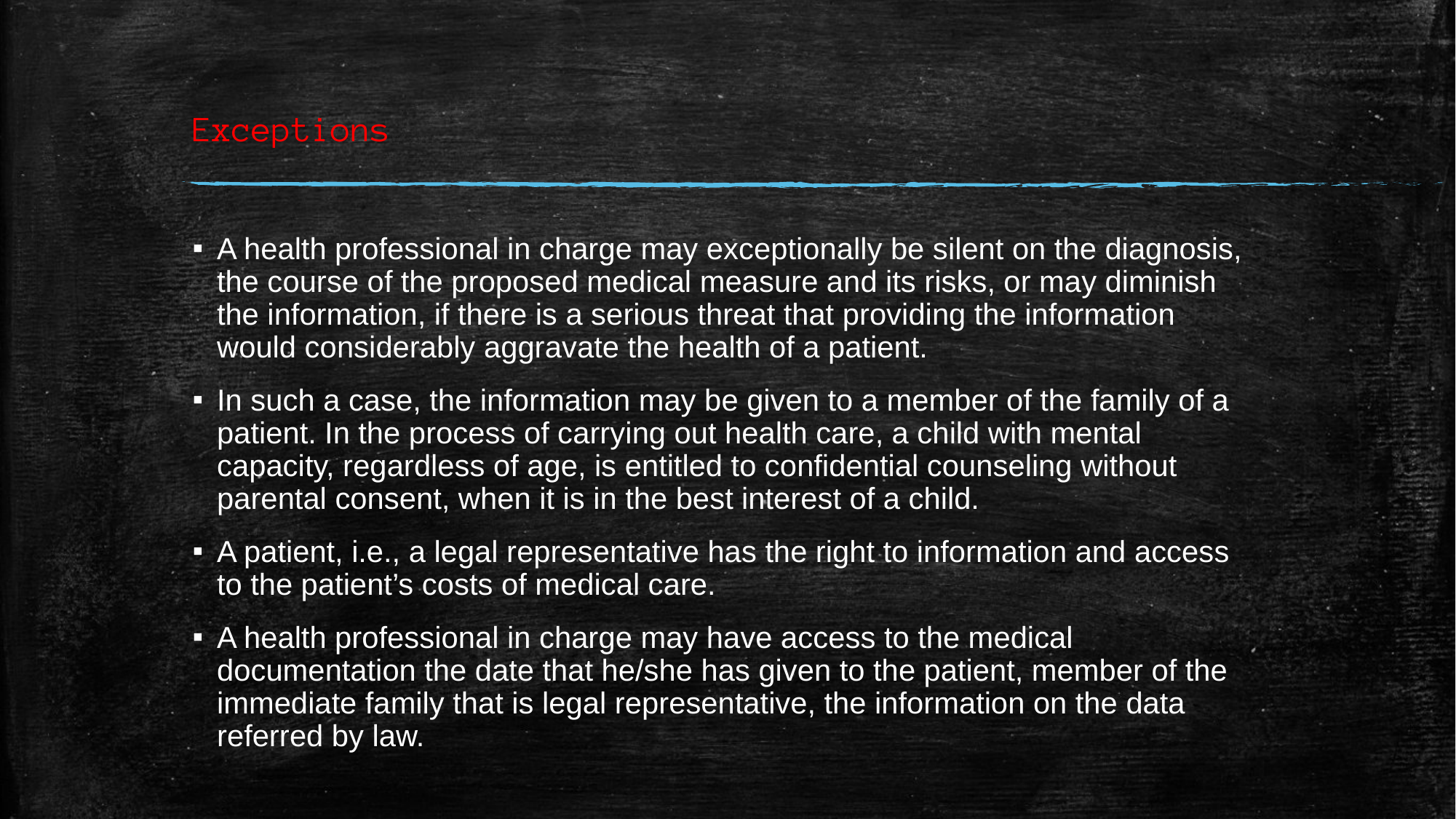

# Exceptions
A health professional in charge may exceptionally be silent on the diagnosis, the course of the proposed medical measure and its risks, or may diminish the information, if there is a serious threat that providing the information would considerably aggravate the health of a patient.
In such a case, the information may be given to a member of the family of a patient. In the process of carrying out health care, a child with mental capacity, regardless of age, is entitled to conﬁdential counseling without parental consent, when it is in the best interest of a child.
A patient, i.e., a legal representative has the right to information and access to the patient’s costs of medical care.
A health professional in charge may have access to the medical documentation the date that he/she has given to the patient, member of the immediate family that is legal representative, the information on the data referred by law.